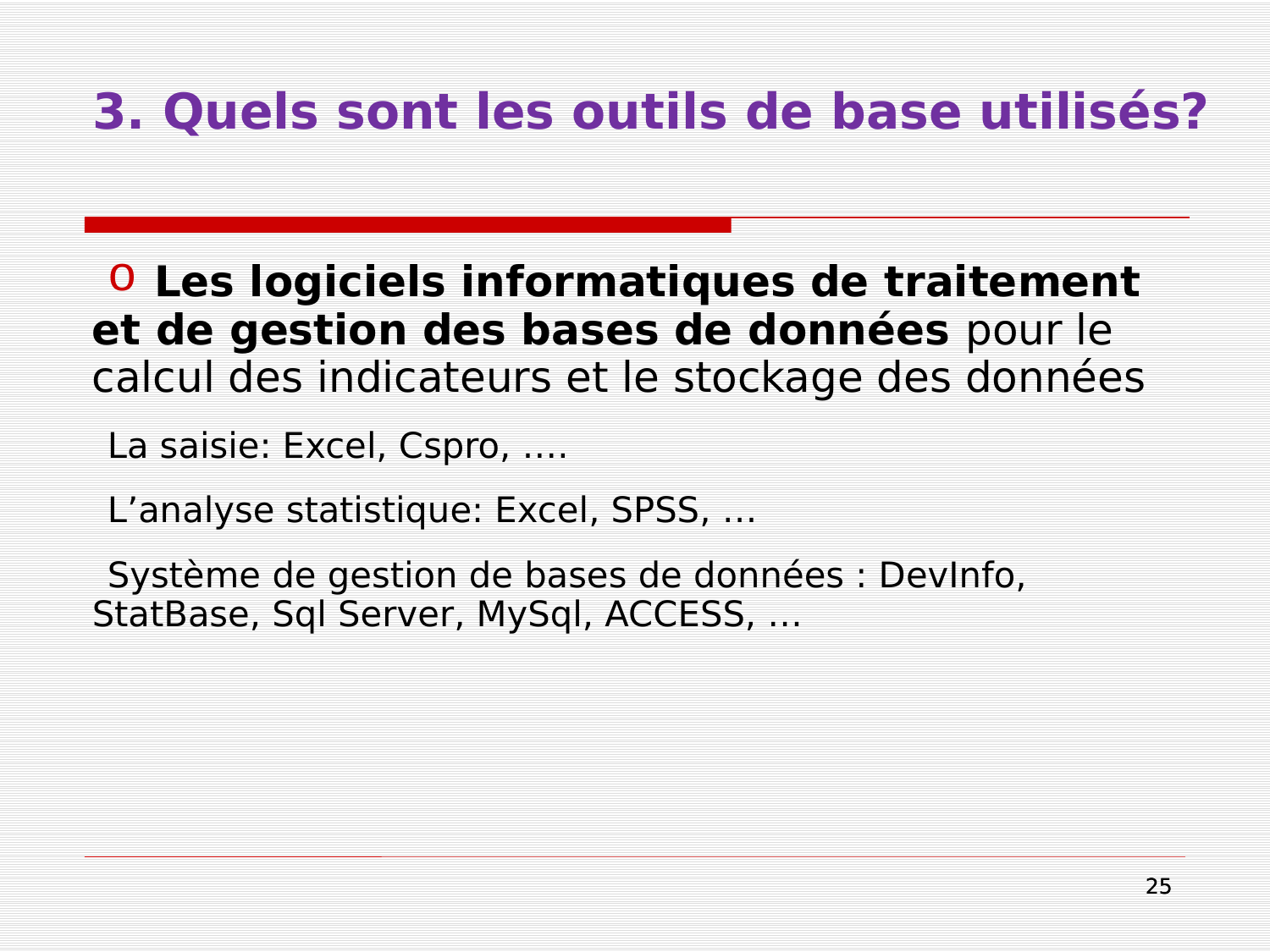

# 3. Quels sont les outils de base utilisés?
 Les logiciels informatiques de traitement et de gestion des bases de données pour le calcul des indicateurs et le stockage des données
La saisie: Excel, Cspro, ….
L’analyse statistique: Excel, SPSS, …
Système de gestion de bases de données : DevInfo, StatBase, Sql Server, MySql, ACCESS, …

25
25